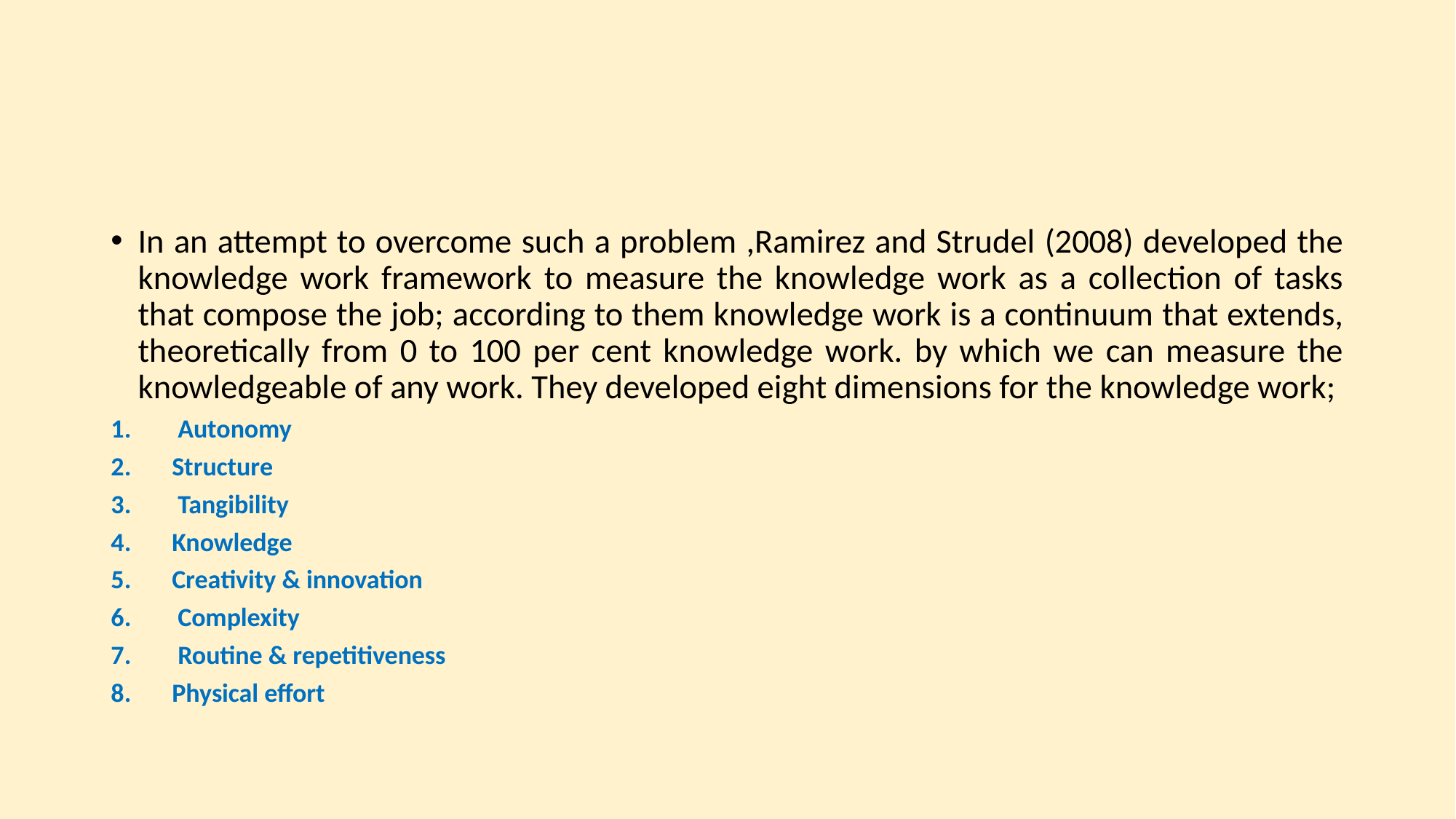

#
In an attempt to overcome such a problem ,Ramirez and Strudel (2008) developed the knowledge work framework to measure the knowledge work as a collection of tasks that compose the job; according to them knowledge work is a continuum that extends, theoretically from 0 to 100 per cent knowledge work. by which we can measure the knowledgeable of any work. They developed eight dimensions for the knowledge work;
 Autonomy
Structure
 Tangibility
Knowledge
Creativity & innovation
 Complexity
 Routine & repetitiveness
Physical effort